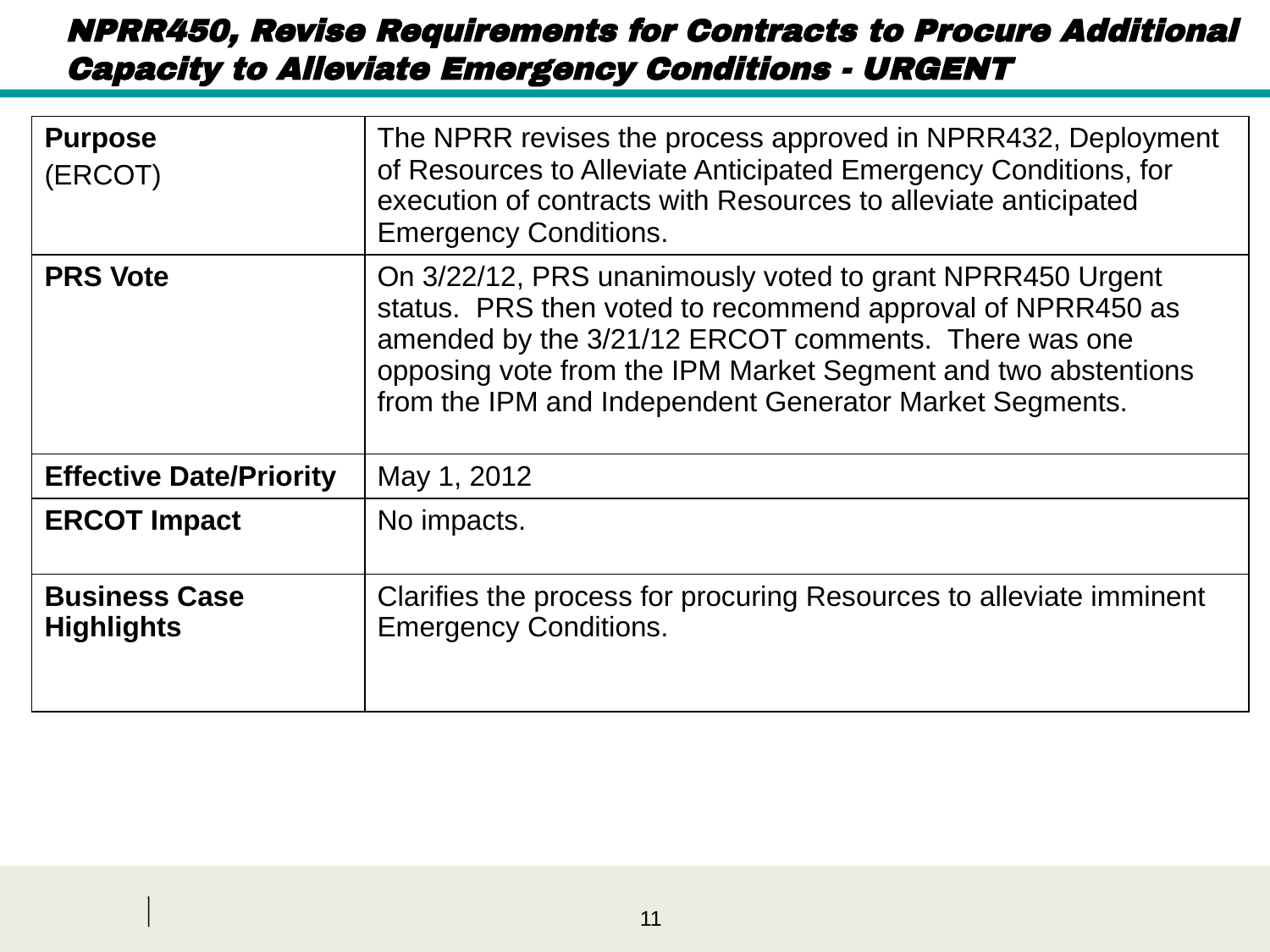

NPRR450, Revise Requirements for Contracts to Procure Additional Capacity to Alleviate Emergency Conditions - Urgent
| Purpose (ERCOT) | The NPRR revises the process approved in NPRR432, Deployment of Resources to Alleviate Anticipated Emergency Conditions, for execution of contracts with Resources to alleviate anticipated Emergency Conditions. |
| --- | --- |
| PRS Vote | On 3/22/12, PRS unanimously voted to grant NPRR450 Urgent status. PRS then voted to recommend approval of NPRR450 as amended by the 3/21/12 ERCOT comments. There was one opposing vote from the IPM Market Segment and two abstentions from the IPM and Independent Generator Market Segments. |
| Effective Date/Priority | May 1, 2012 |
| ERCOT Impact | No impacts. |
| Business Case Highlights | Clarifies the process for procuring Resources to alleviate imminent Emergency Conditions. |